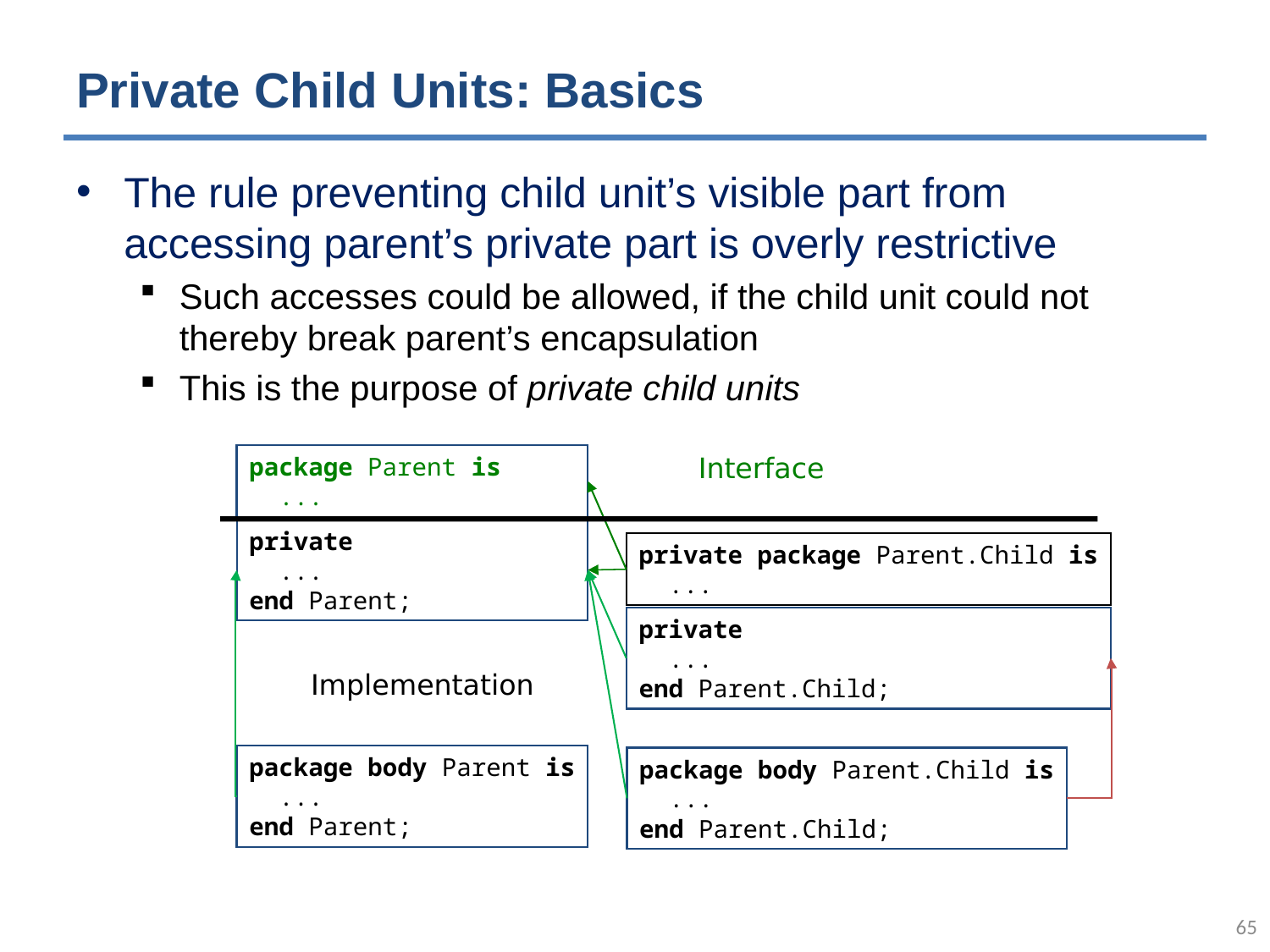

# Private Child Units: Basics
The rule preventing child unit’s visible part from accessing parent’s private part is overly restrictive
Such accesses could be allowed, if the child unit could not thereby break parent’s encapsulation
This is the purpose of private child units

Interface
package Parent is
  ...
private
  ...
end Parent;

private package Parent.Child is
  ...
private
  ...
end Parent.Child;
Implementation
package body Parent is
  ...
end Parent;
package body Parent.Child is
  ...
end Parent.Child;
65